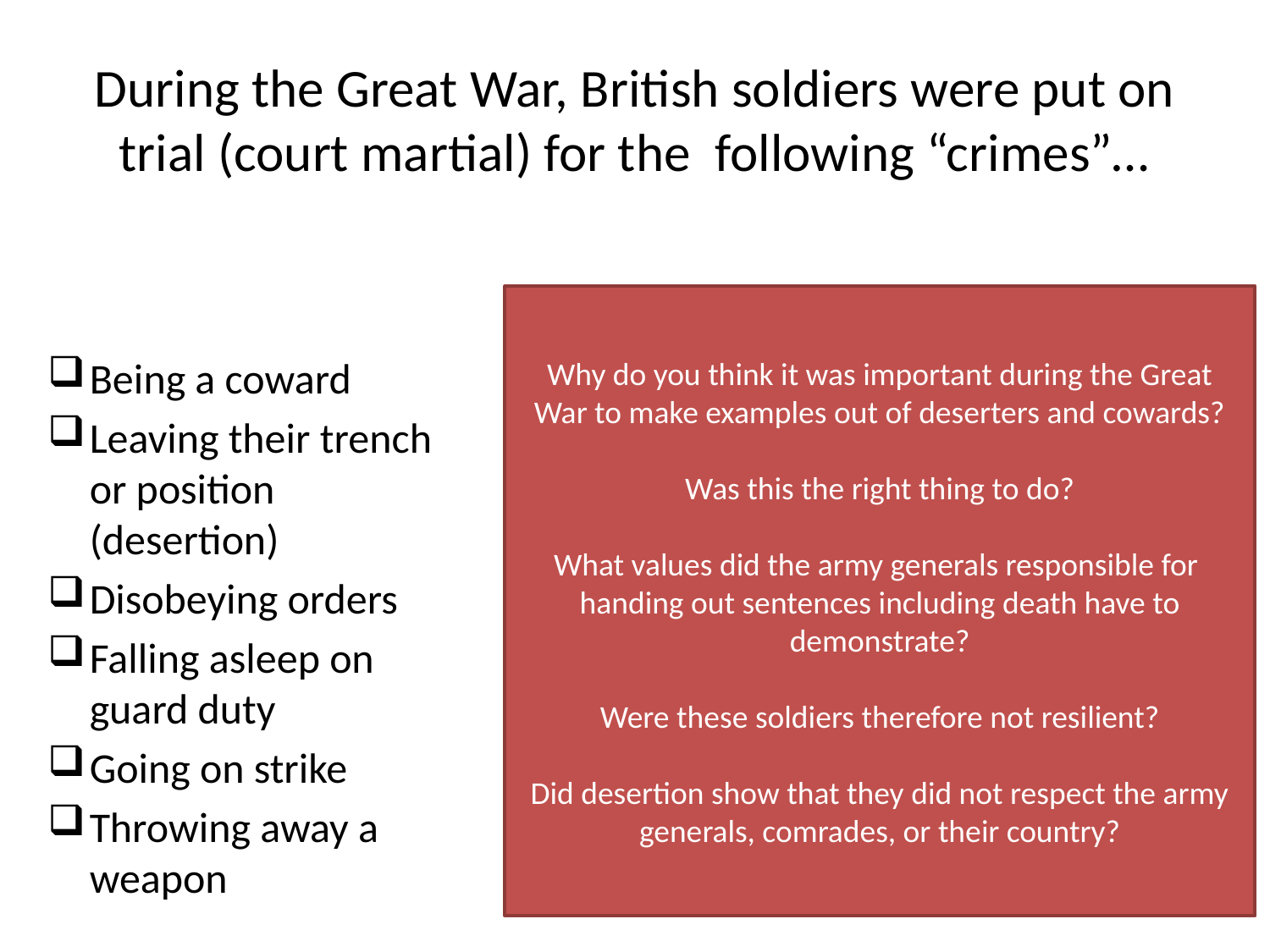

# During the Great War, British soldiers were put on trial (court martial) for the  following “crimes”…

Being a coward
Leaving their trench or position (desertion)
Disobeying orders
Falling asleep on guard duty
Going on strike
Throwing away a weapon
Why do you think it was important during the Great War to make examples out of deserters and cowards?

Was this the right thing to do?

What values did the army generals responsible for  handing out sentences including death have to demonstrate?

Were these soldiers therefore not resilient?

Did desertion show that they did not respect the army generals, comrades, or their country?